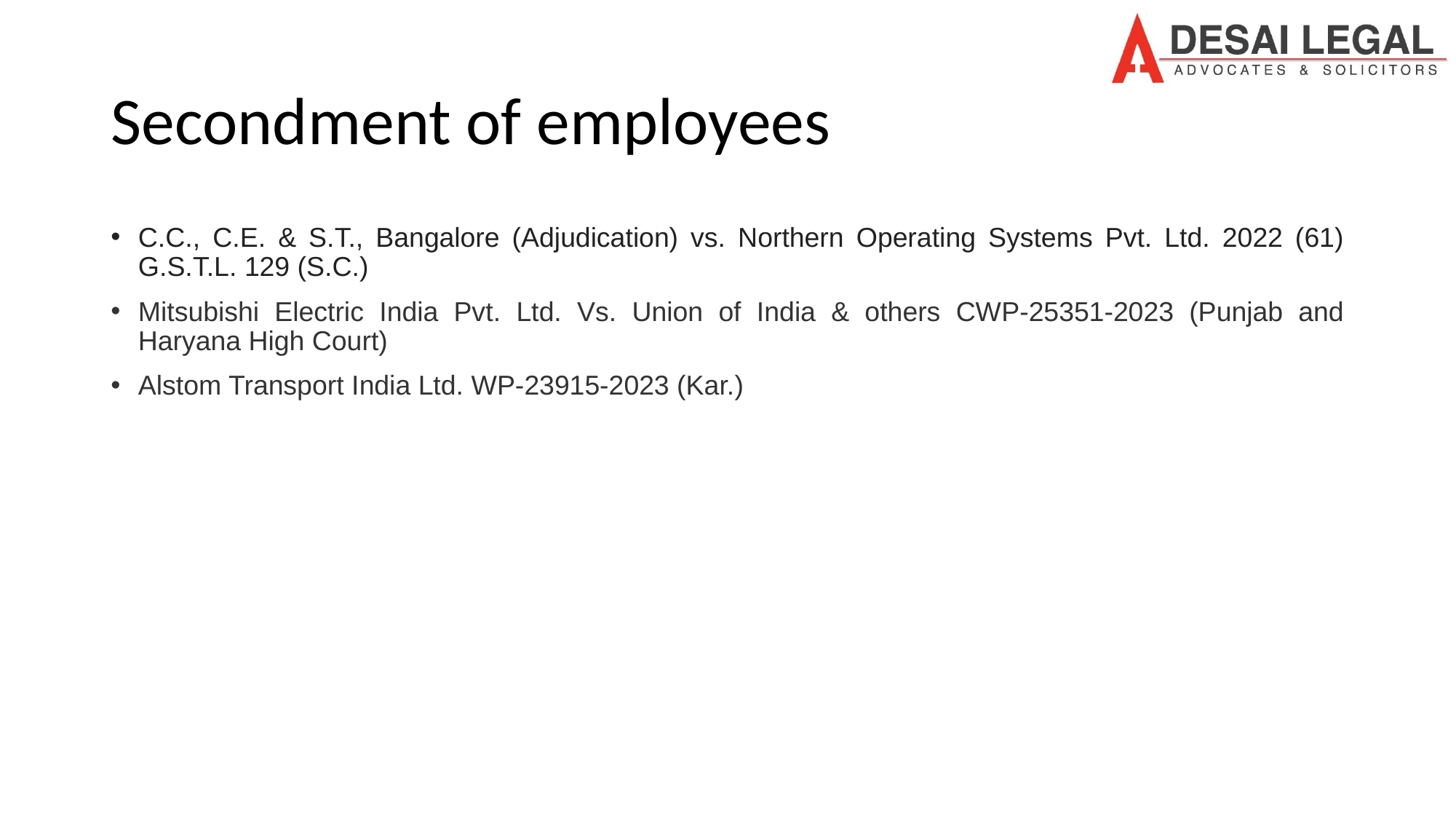

# Secondment of employees
C.C., C.E. & S.T., Bangalore (Adjudication) vs. Northern Operating Systems Pvt. Ltd. 2022 (61) G.S.T.L. 129 (S.C.)
Mitsubishi Electric India Pvt. Ltd. Vs. Union of India & others CWP-25351-2023 (Punjab and Haryana High Court)
Alstom Transport India Ltd. WP-23915-2023 (Kar.)